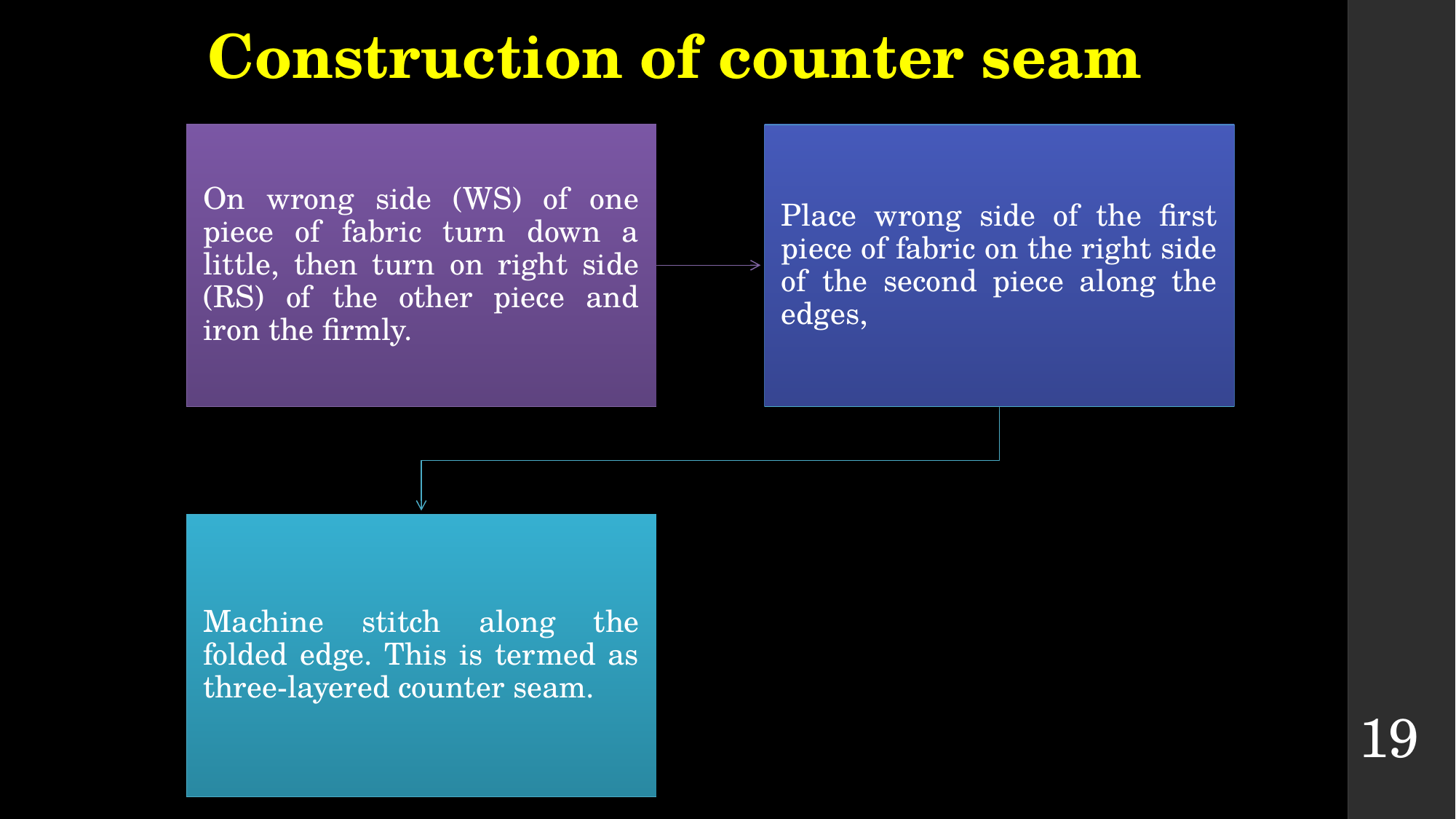

# Construction of counter seam

On wrong side (WS) of one piece of fabric turn down a little, then turn on right side (RS) of the other piece and iron the firmly.

Place wrong side of the first piece of fabric on the right side of the second piece along the edges,
Machine stitch along the folded edge. This is termed as three-layered counter seam.
19